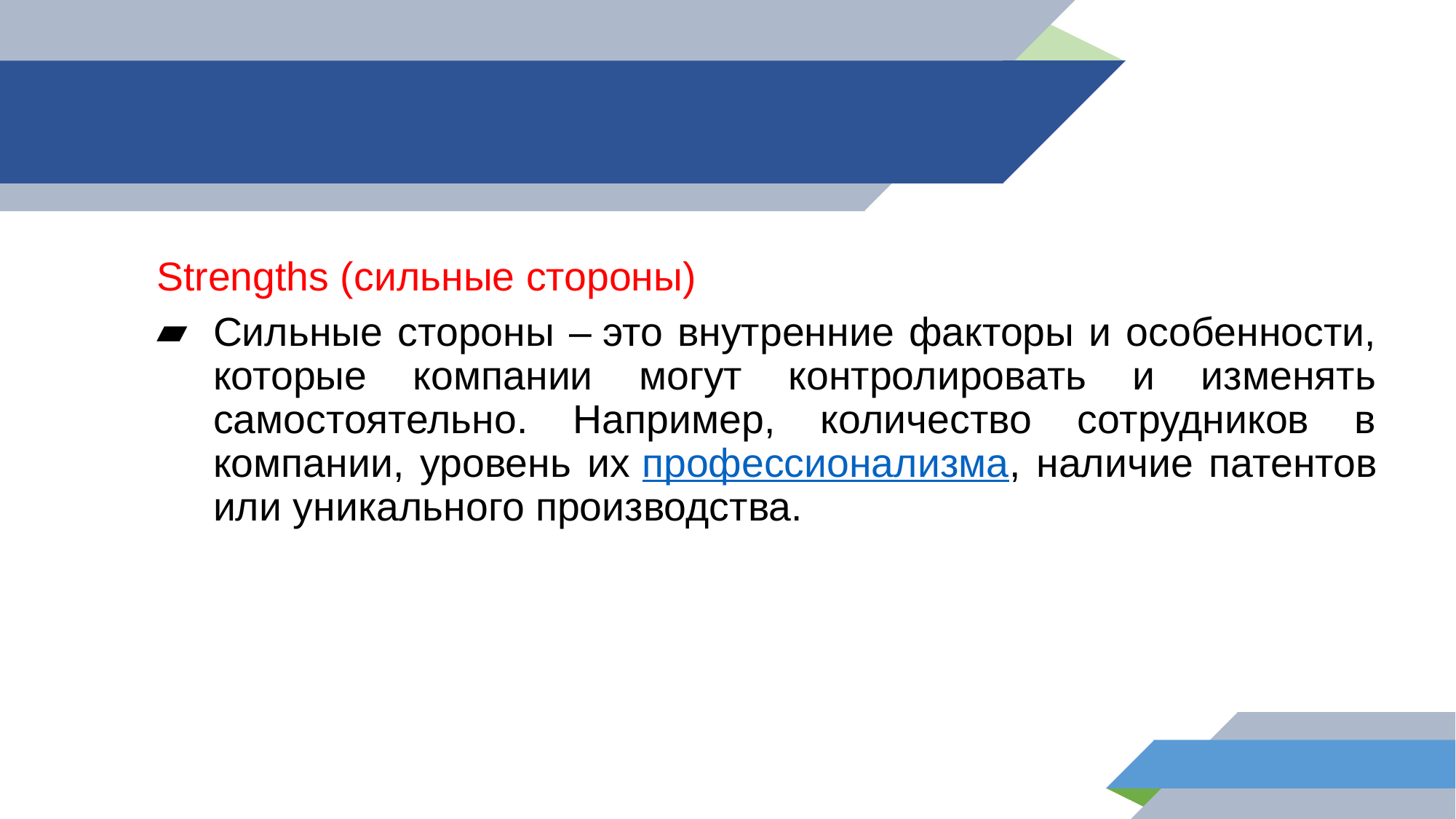

Strengths (сильные стороны)
Сильные стороны – это внутренние факторы и особенности, которые компании могут контролировать и изменять самостоятельно. Например, количество сотрудников в компании, уровень их профессионализма, наличие патентов или уникального производства.